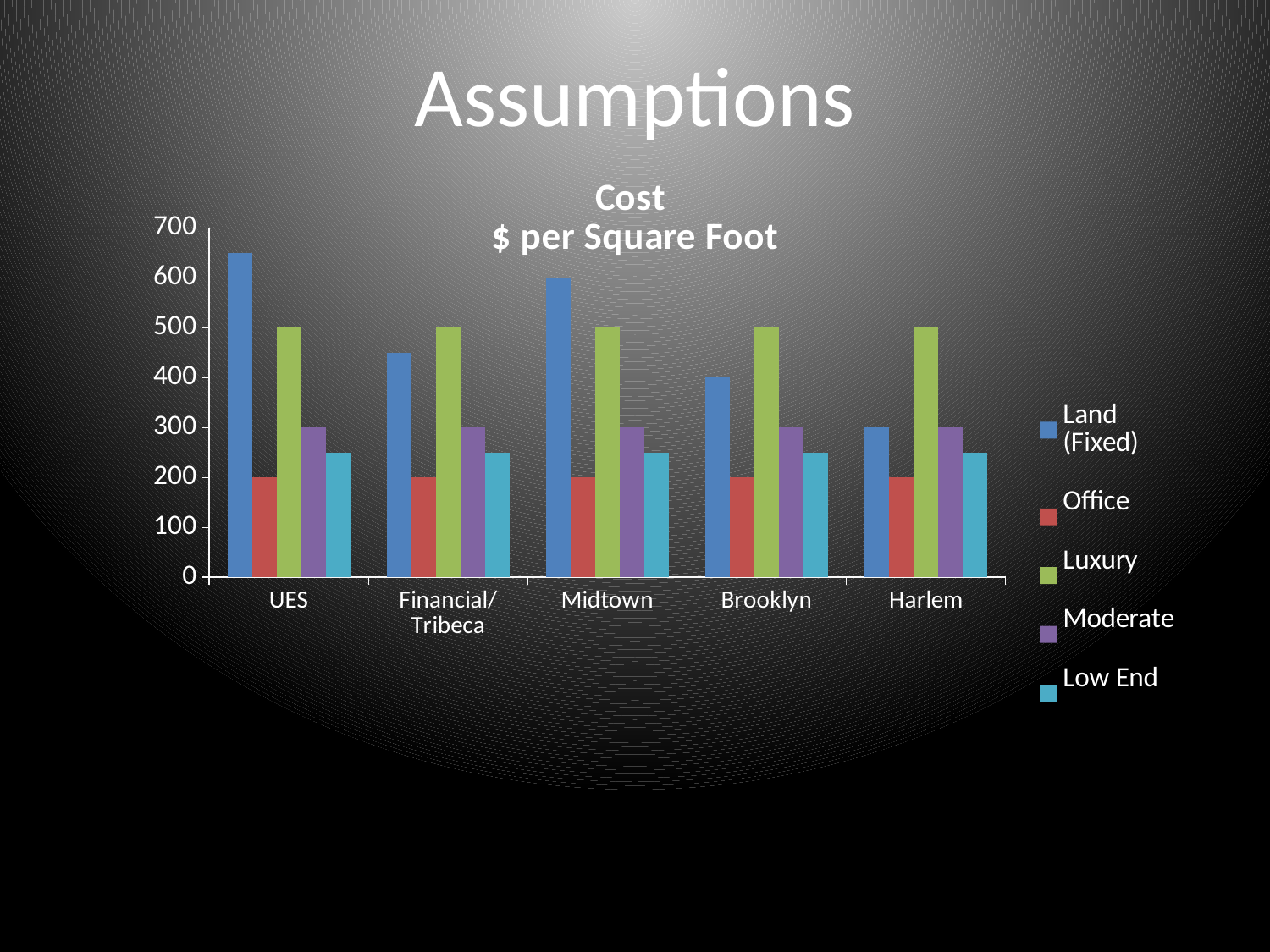

# Assumptions

### Chart: Cost
$ per Square Foot

| Category | Land
(Fixed) | Office | Luxury | Moderate | Low End |
|---|---|---|---|---|---|
| UES | 650.0 | 200.0 | 500.0 | 300.0 | 250.0 |
| Financial/
Tribeca | 450.0 | 200.0 | 500.0 | 300.0 | 250.0 |
| Midtown | 600.0 | 200.0 | 500.0 | 300.0 | 250.0 |
| Brooklyn | 400.0 | 200.0 | 500.0 | 300.0 | 250.0 |
| Harlem | 300.0 | 200.0 | 500.0 | 300.0 | 250.0 |